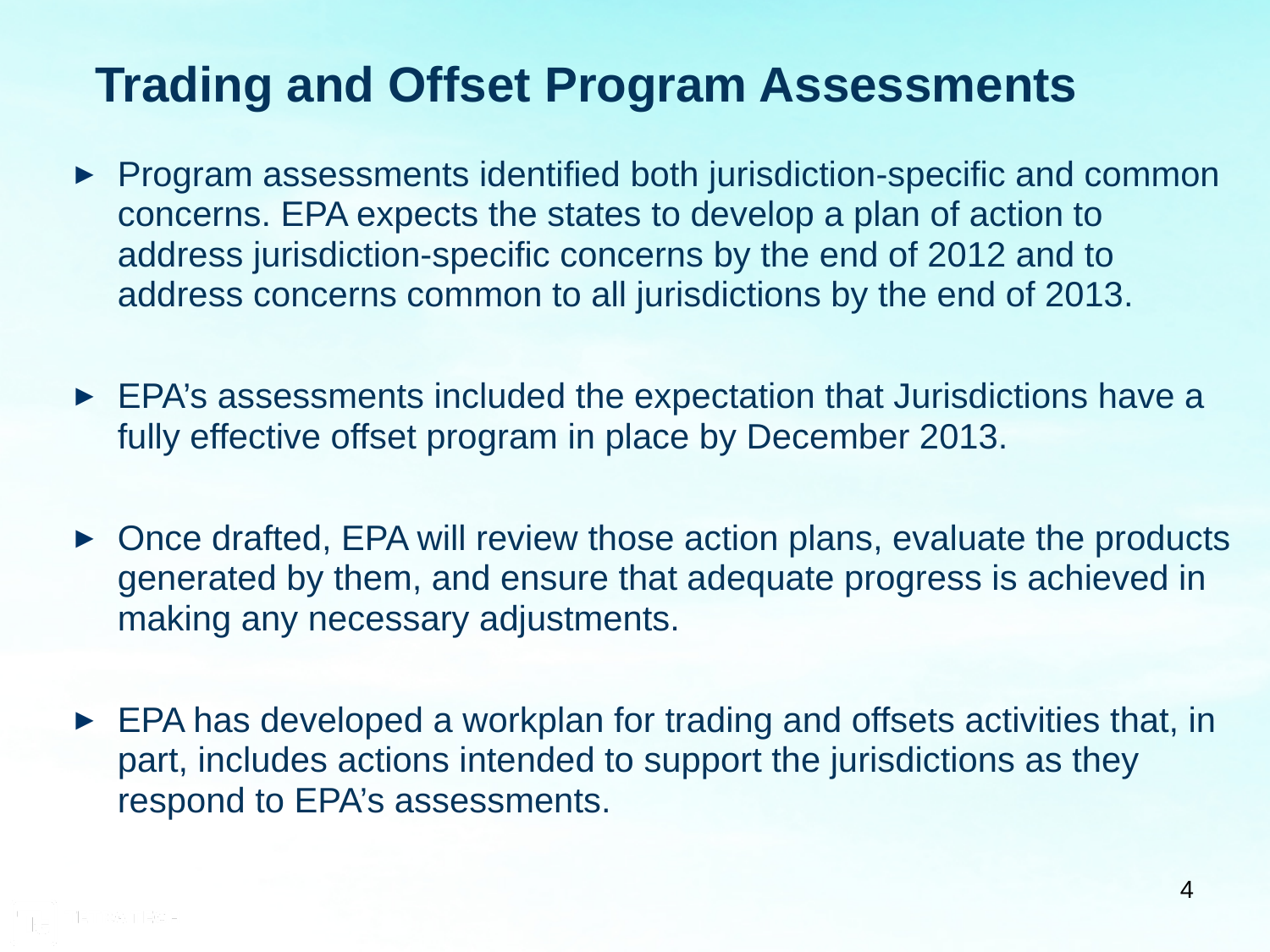

# Trading and Offset Program Assessments
Program assessments identified both jurisdiction-specific and common concerns. EPA expects the states to develop a plan of action to  address jurisdiction-specific concerns by the end of 2012 and to address concerns common to all jurisdictions by the end of 2013.

EPA’s assessments included the expectation that Jurisdictions have a fully effective offset program in place by December 2013.

Once drafted, EPA will review those action plans, evaluate the products generated by them, and ensure that adequate progress is achieved in making any necessary adjustments.

EPA has developed a workplan for trading and offsets activities that, in part, includes actions intended to support the jurisdictions as they respond to EPA’s assessments.
4